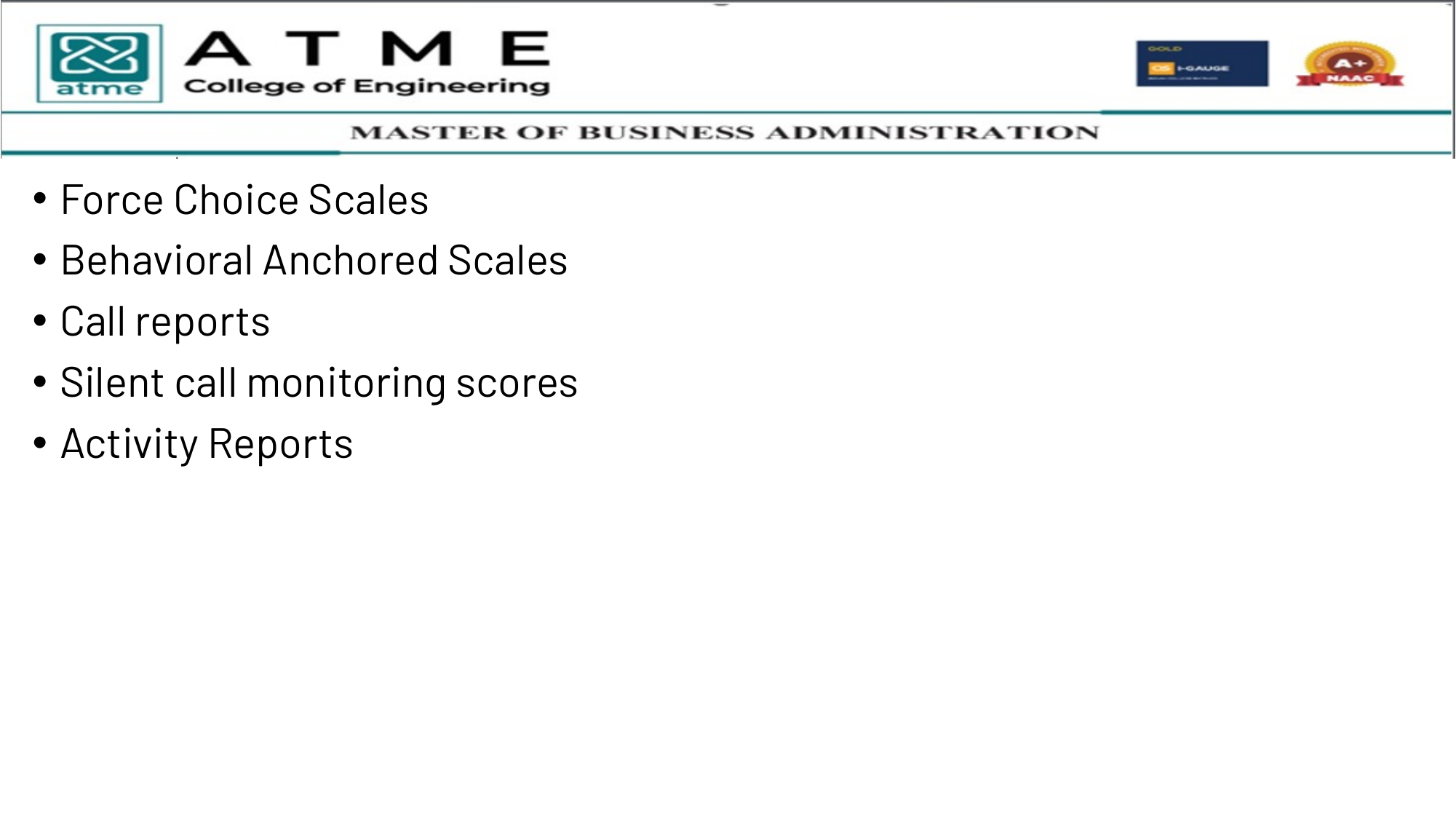

Force Choice Scales
Behavioral Anchored Scales
Call reports
Silent call monitoring scores
Activity Reports